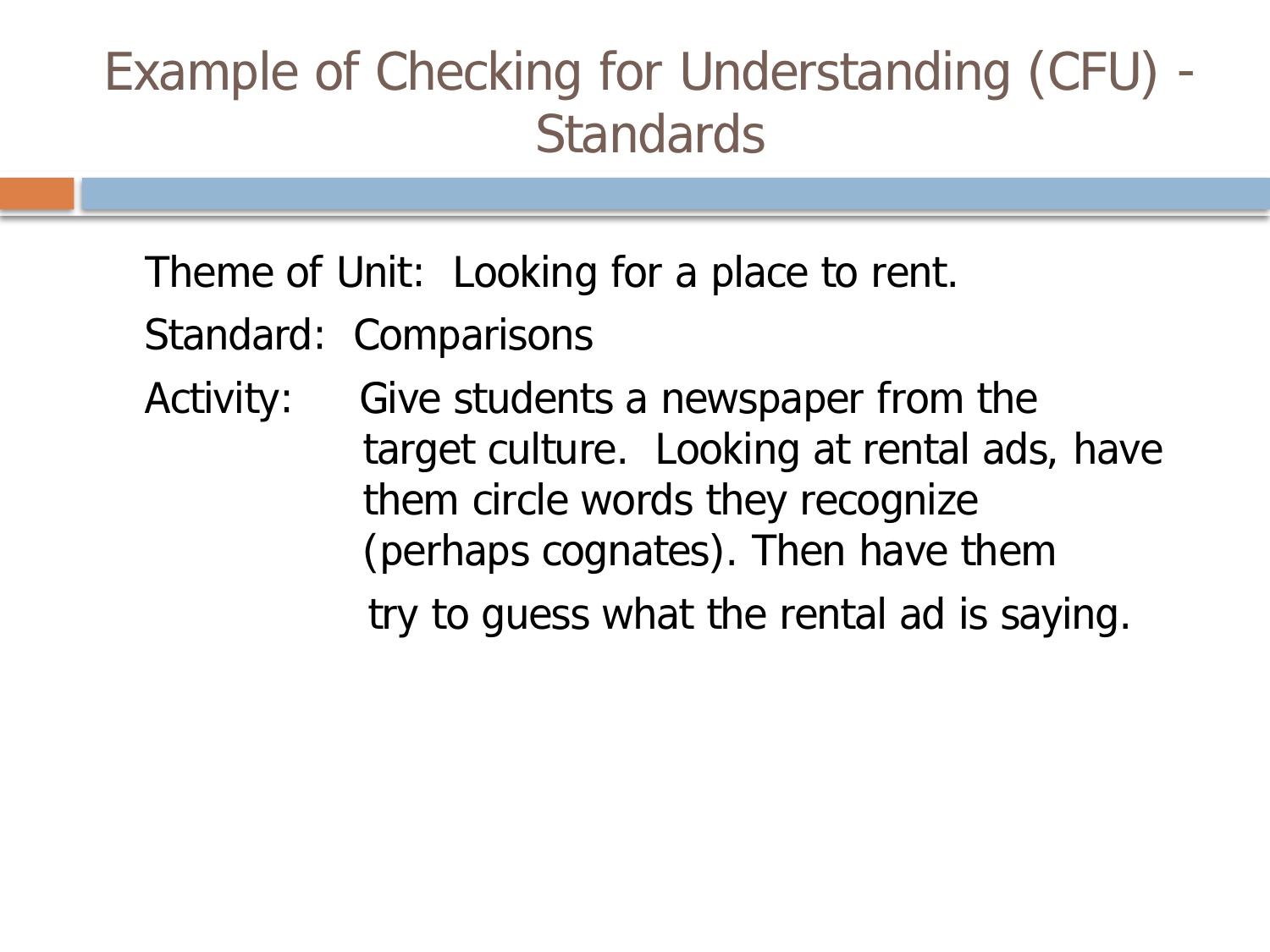

# Example of Checking for Understanding (CFU) - Standards
Theme of Unit:  Looking for a place to rent.
Standard:  Comparisons
Activity:     Give students a newspaper from the 		       target culture.  Looking at rental ads, have 	       them circle words they recognize 			       (perhaps cognates). Then have them
                 try to guess what the rental ad is saying.